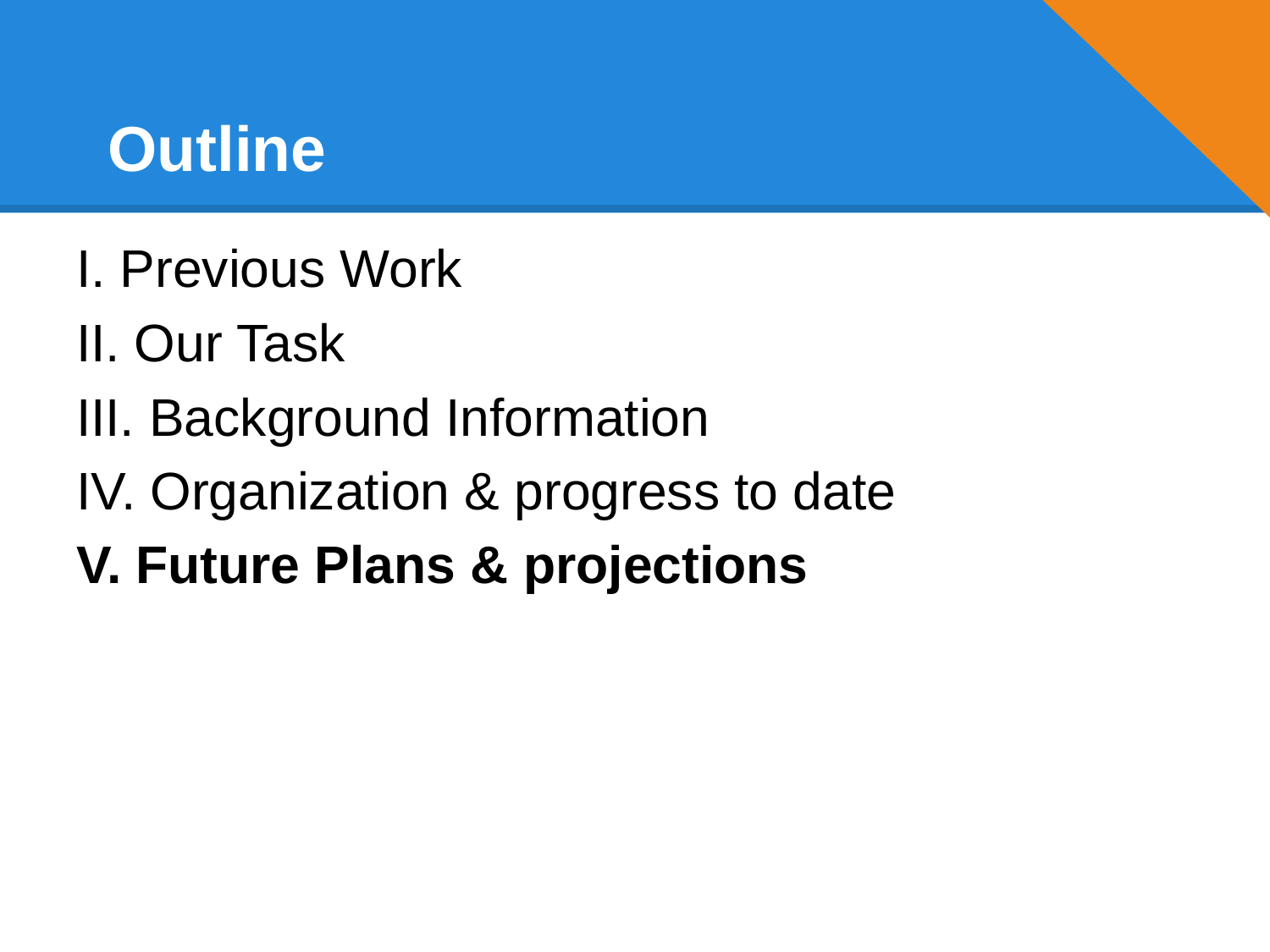

# Outline
I. Previous Work
II. Our Task
III. Background Information
IV. Organization & progress to date
V. Future Plans & projections